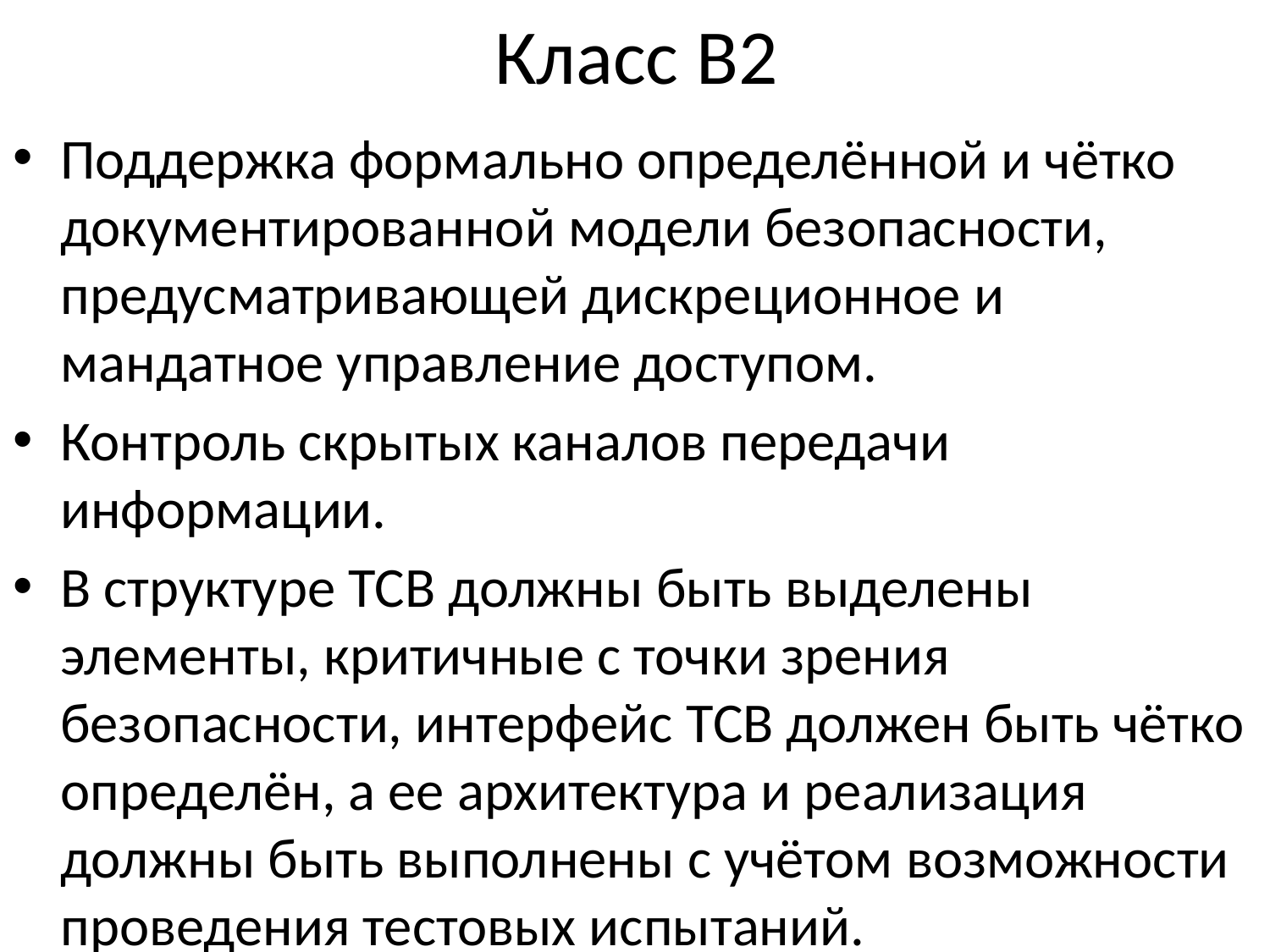

# Класс B2
Поддержка формально определённой и чётко документированной модели безопасности, предусматривающей дискреционное и мандатное управление доступом.
Контроль скрытых каналов передачи информации.
В структуре TCB должны быть выделены элементы, критичные с точки зрения безопасности, интерфейс TCB должен быть чётко определён, а ее архитектура и реализация должны быть выполнены с учётом возможности проведения тестовых испытаний.